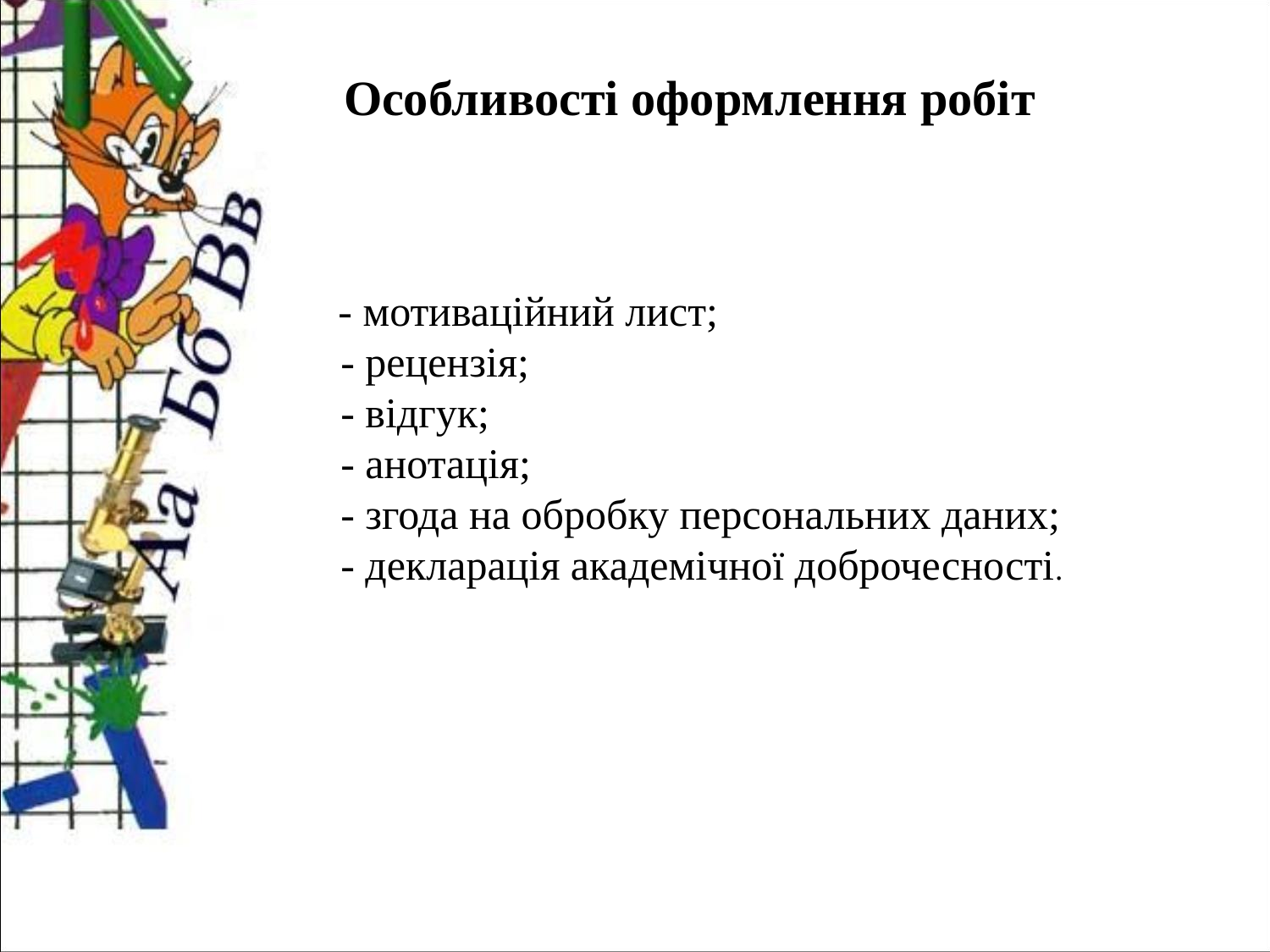

Особливості оформлення робіт

 - мотиваційний лист;
 - рецензія;
 - відгук;
 - анотація;
 - згода на обробку персональних даних;
 - декларація академічної доброчесності.